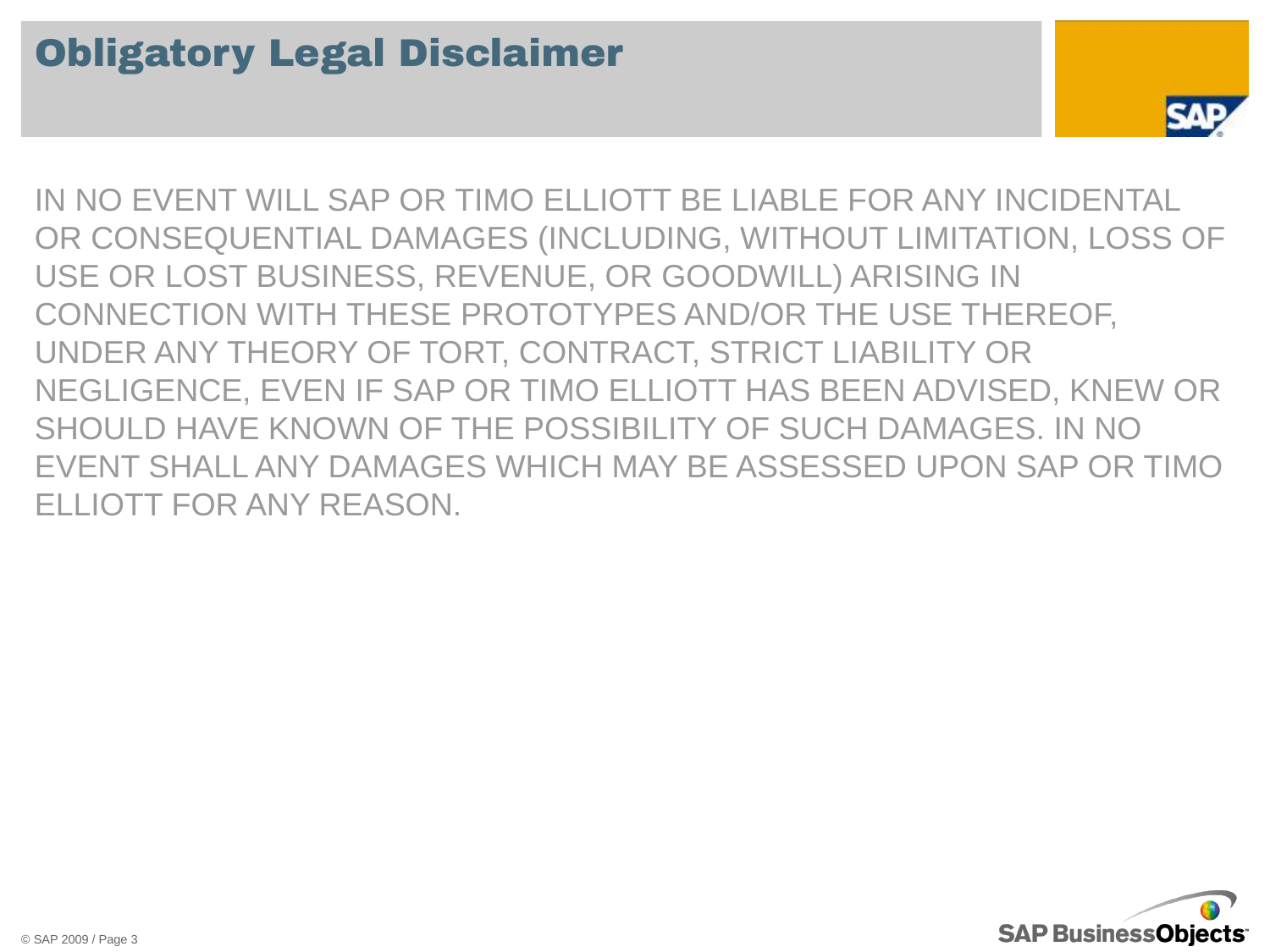

# Obligatory Legal Disclaimer
IN NO EVENT WILL SAP OR TIMO ELLIOTT BE LIABLE FOR ANY INCIDENTAL OR CONSEQUENTIAL DAMAGES (INCLUDING, WITHOUT LIMITATION, LOSS OF USE OR LOST BUSINESS, REVENUE, OR GOODWILL) ARISING IN CONNECTION WITH THESE PROTOTYPES AND/OR THE USE THEREOF, UNDER ANY THEORY OF TORT, CONTRACT, STRICT LIABILITY OR NEGLIGENCE, EVEN IF SAP OR TIMO ELLIOTT HAS BEEN ADVISED, KNEW OR SHOULD HAVE KNOWN OF THE POSSIBILITY OF SUCH DAMAGES. IN NO EVENT SHALL ANY DAMAGES WHICH MAY BE ASSESSED UPON SAP OR TIMO ELLIOTT FOR ANY REASON.
© SAP 2009 / Page 3